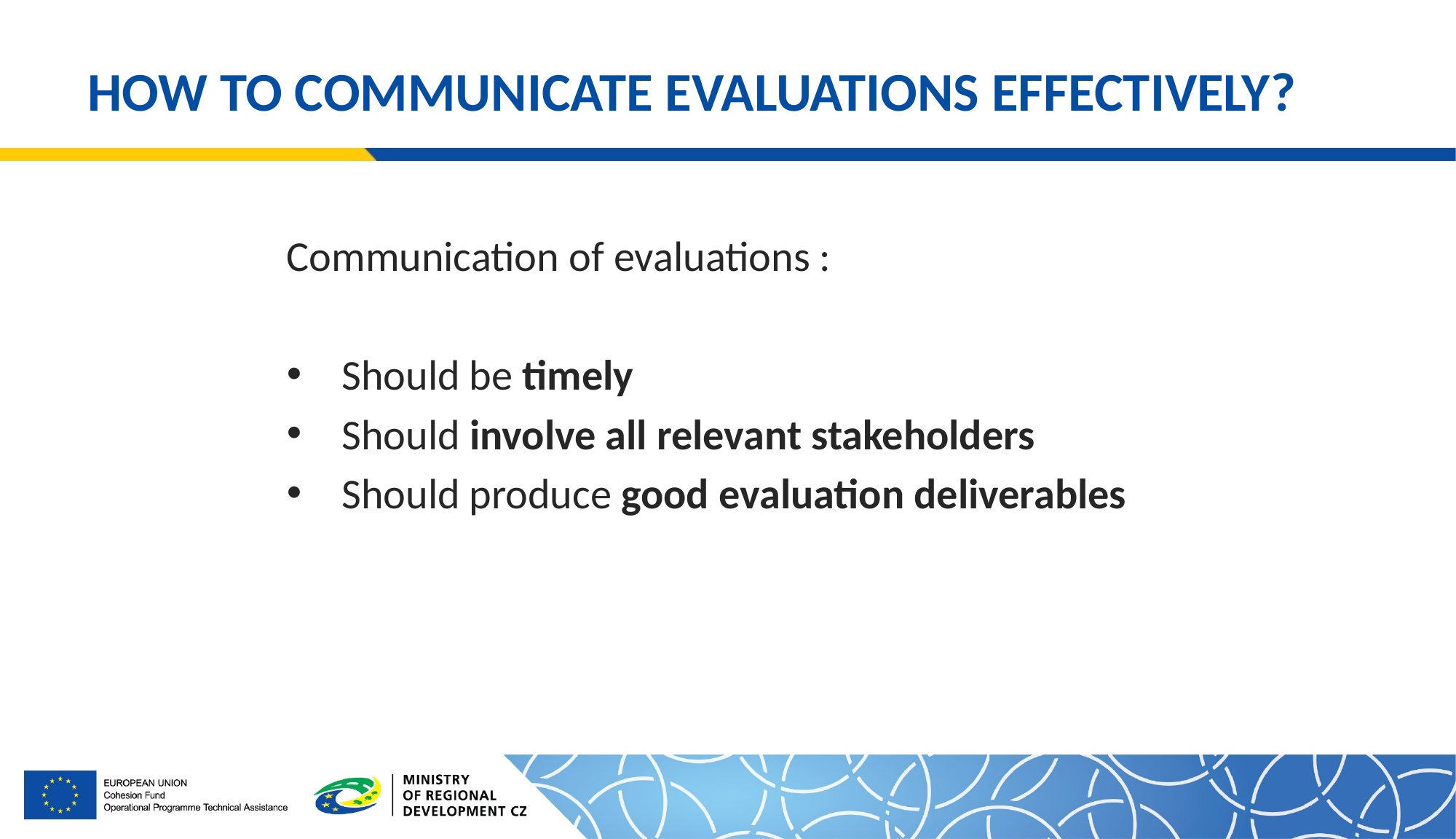

# HOW TO COMMUNICATE EVALUATIONS EFFECTIVELY?
Communication of evaluations :

Should be timely
Should involve all relevant stakeholders
Should produce good evaluation deliverables